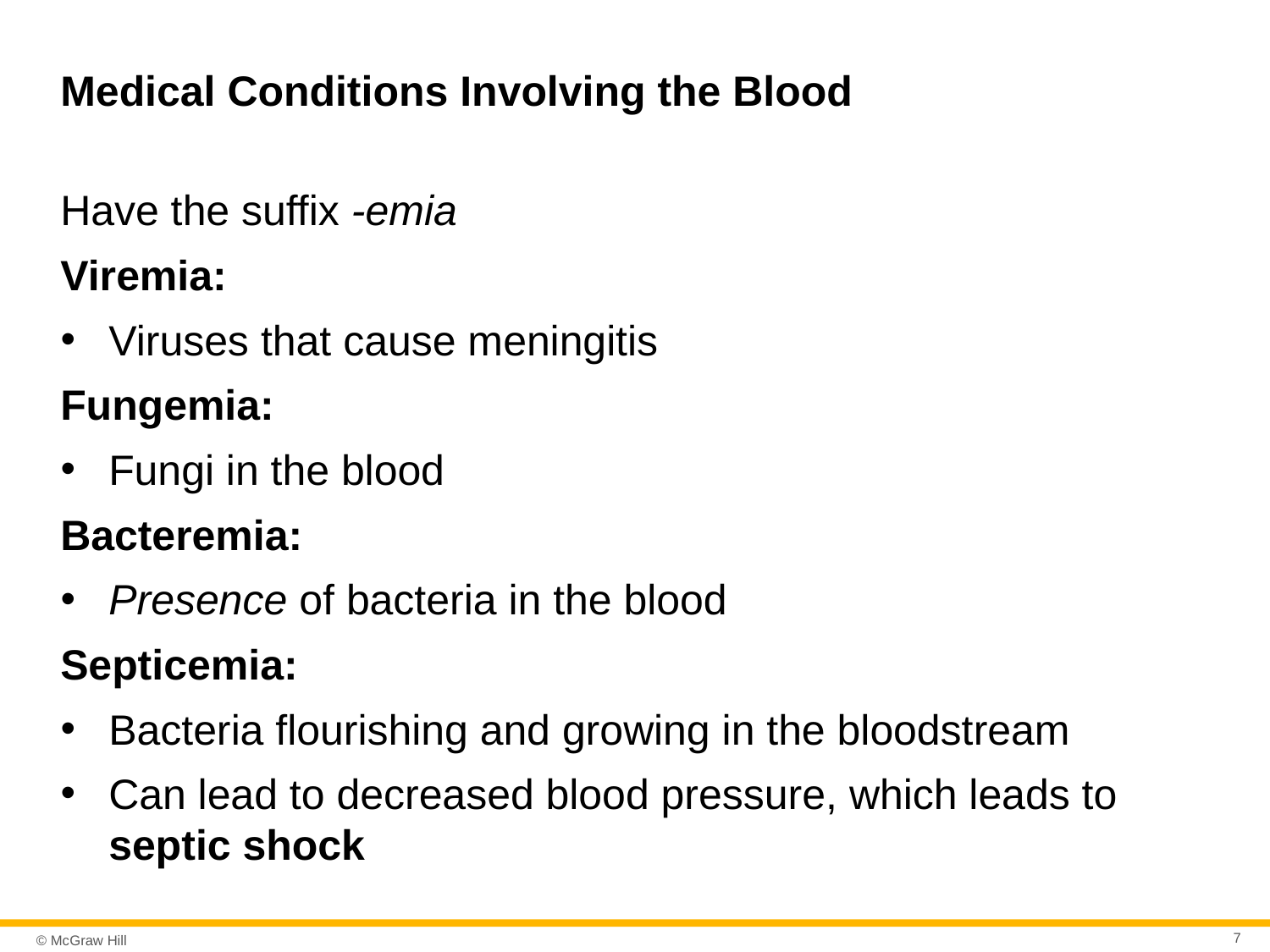

# Medical Conditions Involving the Blood
Have the suffix -emia
Viremia:
Viruses that cause meningitis
Fungemia:
Fungi in the blood
Bacteremia:
Presence of bacteria in the blood
Septicemia:
Bacteria flourishing and growing in the bloodstream
Can lead to decreased blood pressure, which leads to septic shock